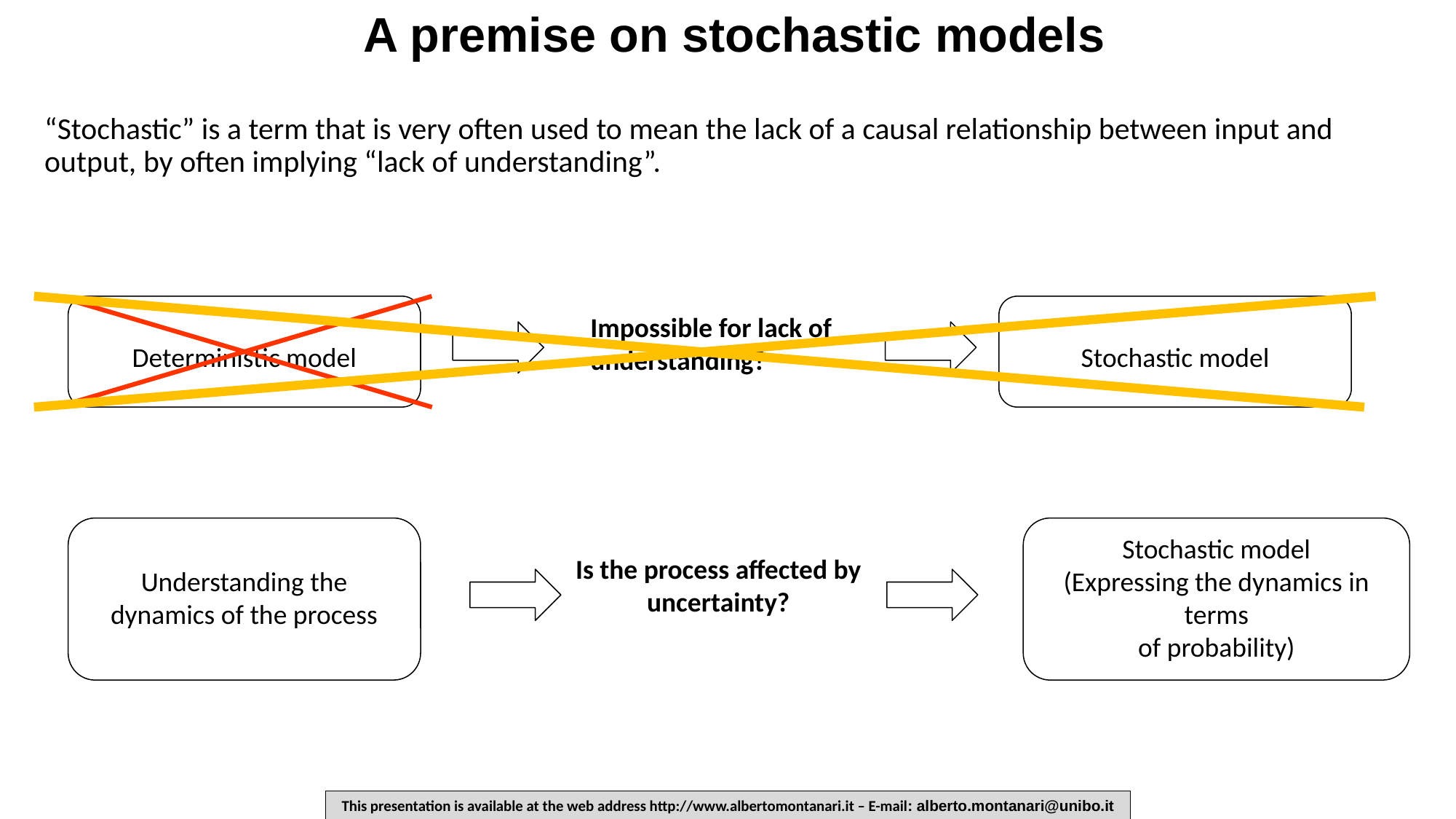

A premise on stochastic models
“Stochastic” is a term that is very often used to mean the lack of a causal relationship between input and output, by often implying “lack of understanding”.
Impossible for lack of understanding?

Deterministic model

Stochastic model

Understanding the dynamics of the process
Stochastic model
(Expressing the dynamics in terms
of probability)

Is the process affected by uncertainty?

This presentation is available at the web address http://www.albertomontanari.it – E-mail: alberto.montanari@unibo.it